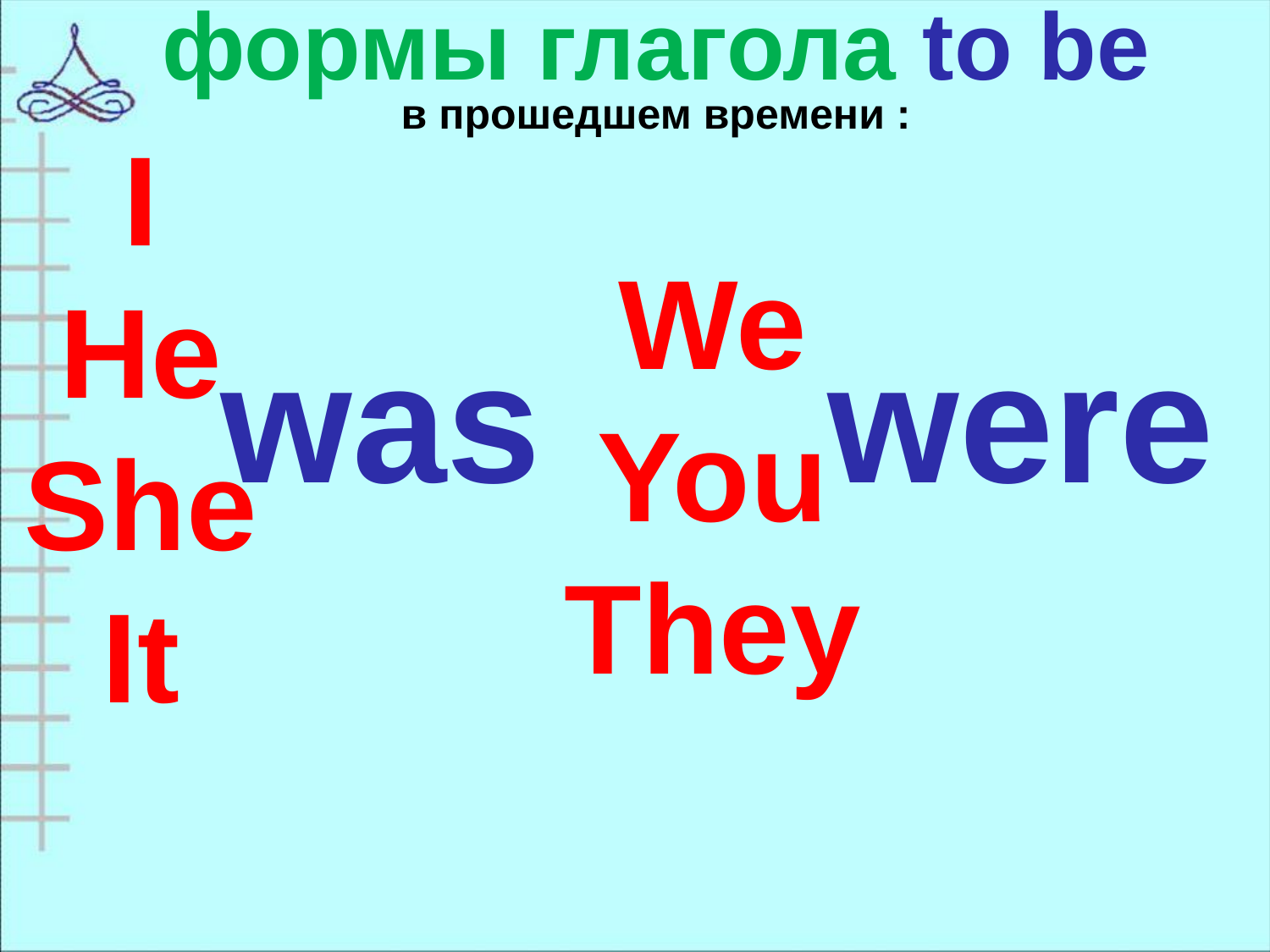

формы глагола to be
в прошедшем времени :
I
He
She
It
We
You
They
was

were